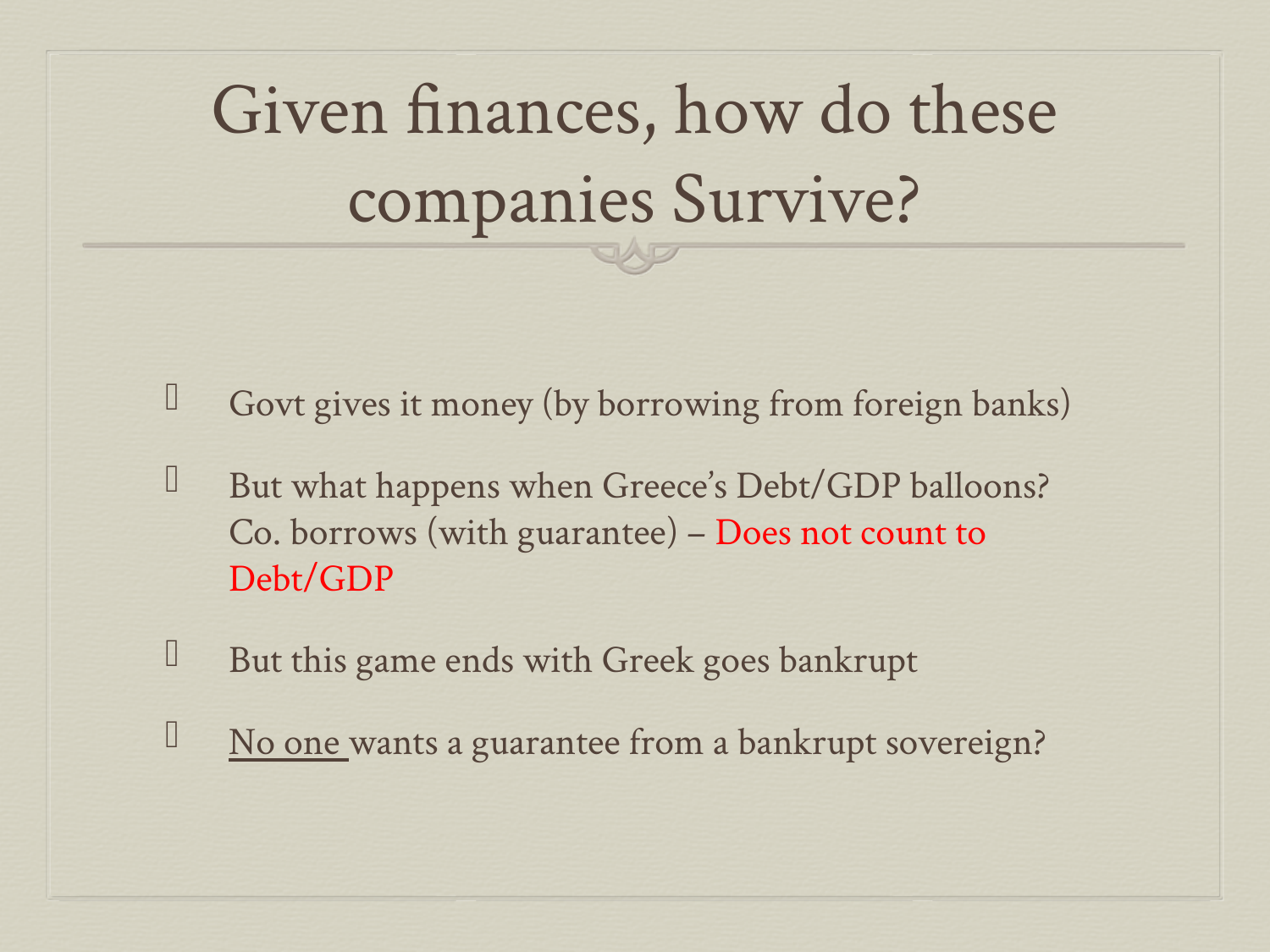

# Given finances, how do these companies Survive?

Govt gives it money (by borrowing from foreign banks)
But what happens when Greece’s Debt/GDP balloons? Co. borrows (with guarantee) – Does not count to Debt/GDP
But this game ends with Greek goes bankrupt
No one wants a guarantee from a bankrupt sovereign?